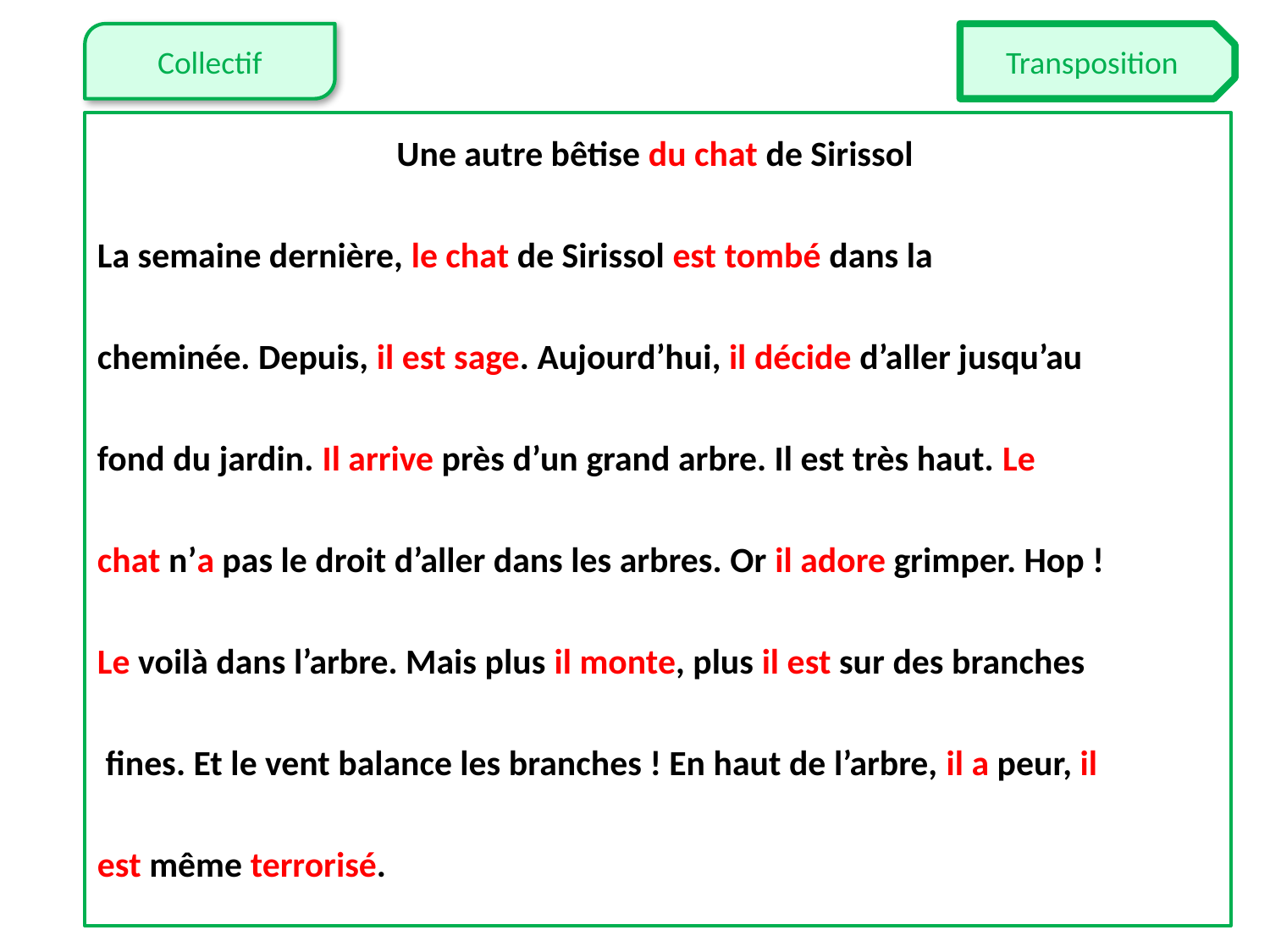

Une autre bêtise du chat de Sirissol

La semaine dernière, le chat de Sirissol est tombé dans la

cheminée. Depuis, il est sage. Aujourd’hui, il décide d’aller jusqu’au

fond du jardin. Il arrive près d’un grand arbre. Il est très haut. Le

chat n’a pas le droit d’aller dans les arbres. Or il adore grimper. Hop !

Le voilà dans l’arbre. Mais plus il monte, plus il est sur des branches

 fines. Et le vent balance les branches ! En haut de l’arbre, il a peur, il

est même terrorisé.